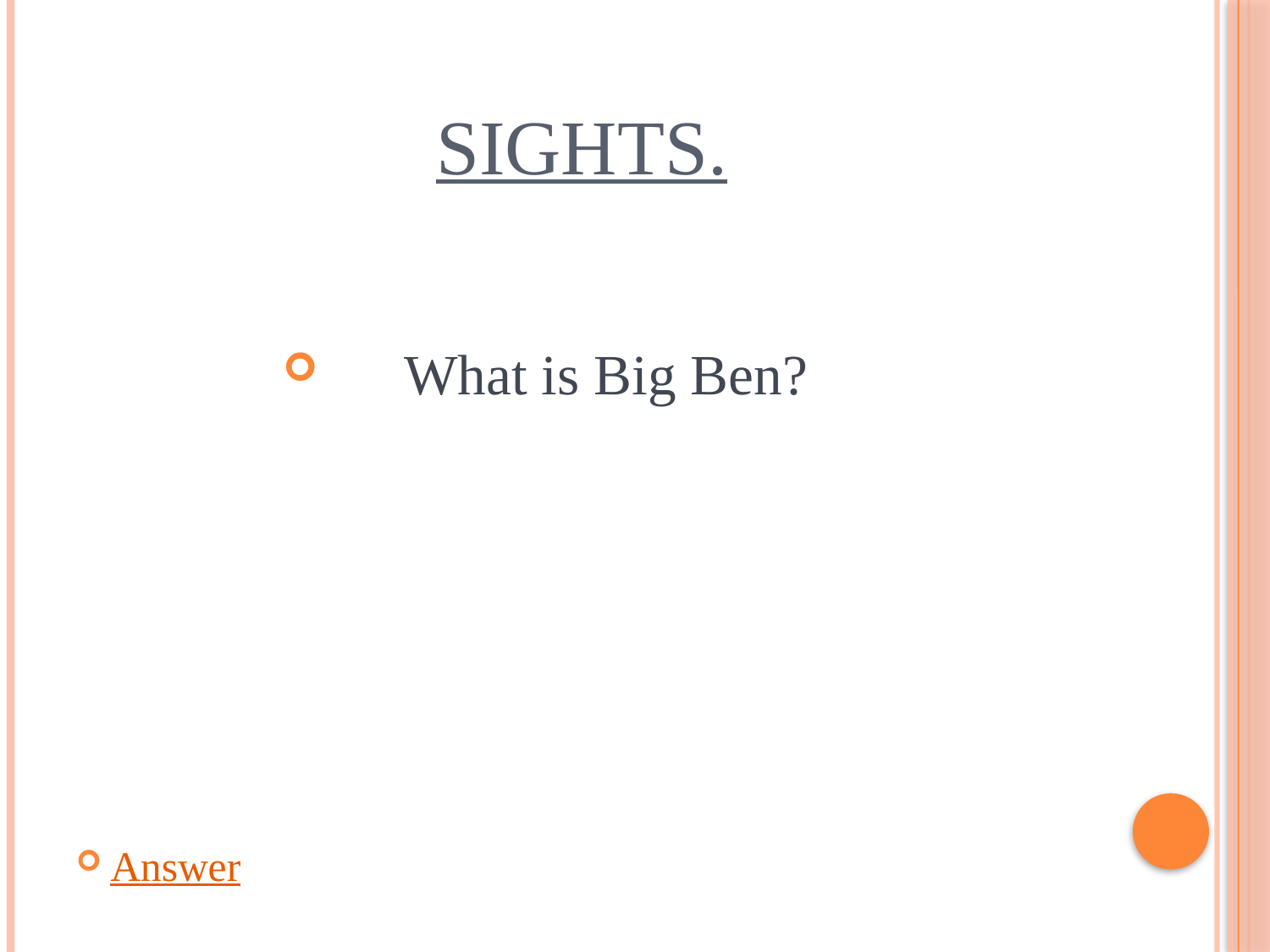

# Sights.
 What is Big Ben?

Answer